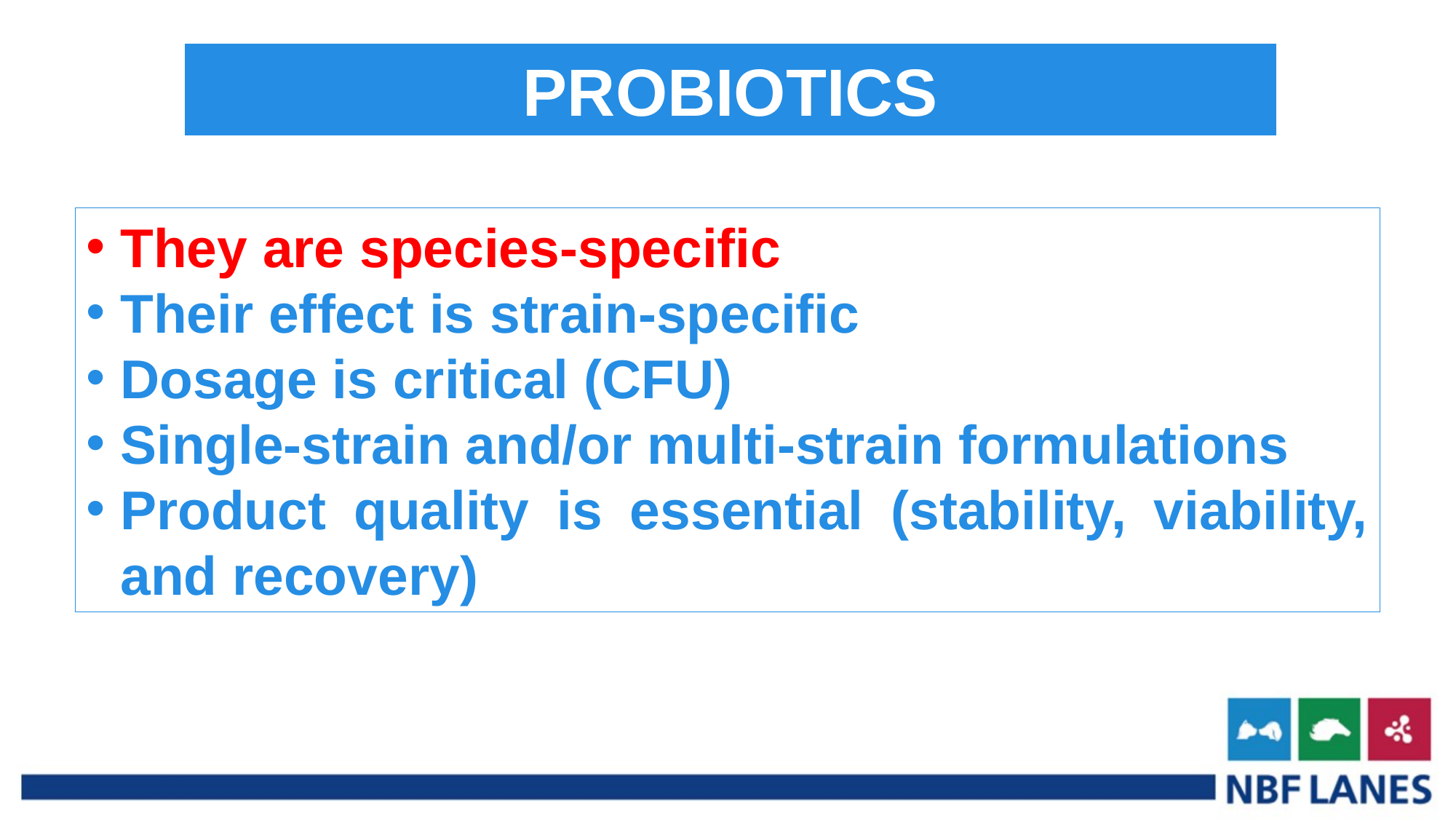

PROBIOTICS
They are species-specific
Their effect is strain-specific
Dosage is critical (CFU)
Single-strain and/or multi-strain formulations
Product quality is essential (stability, viability, and recovery)